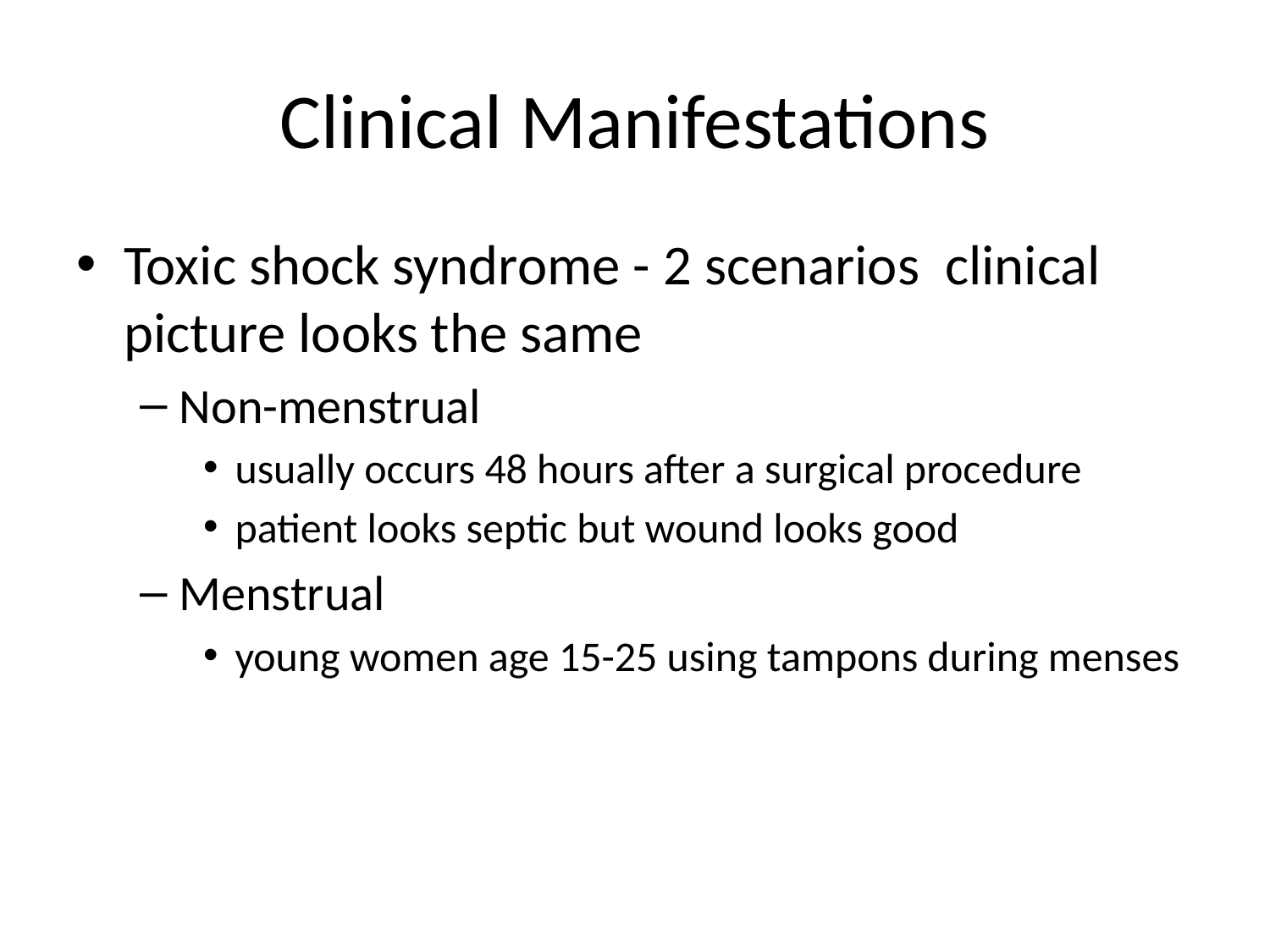

# Clinical Manifestations
Toxic shock syndrome - 2 scenarios  clinical picture looks the same
Non-menstrual
usually occurs 48 hours after a surgical procedure
patient looks septic but wound looks good
Menstrual
young women age 15-25 using tampons during menses